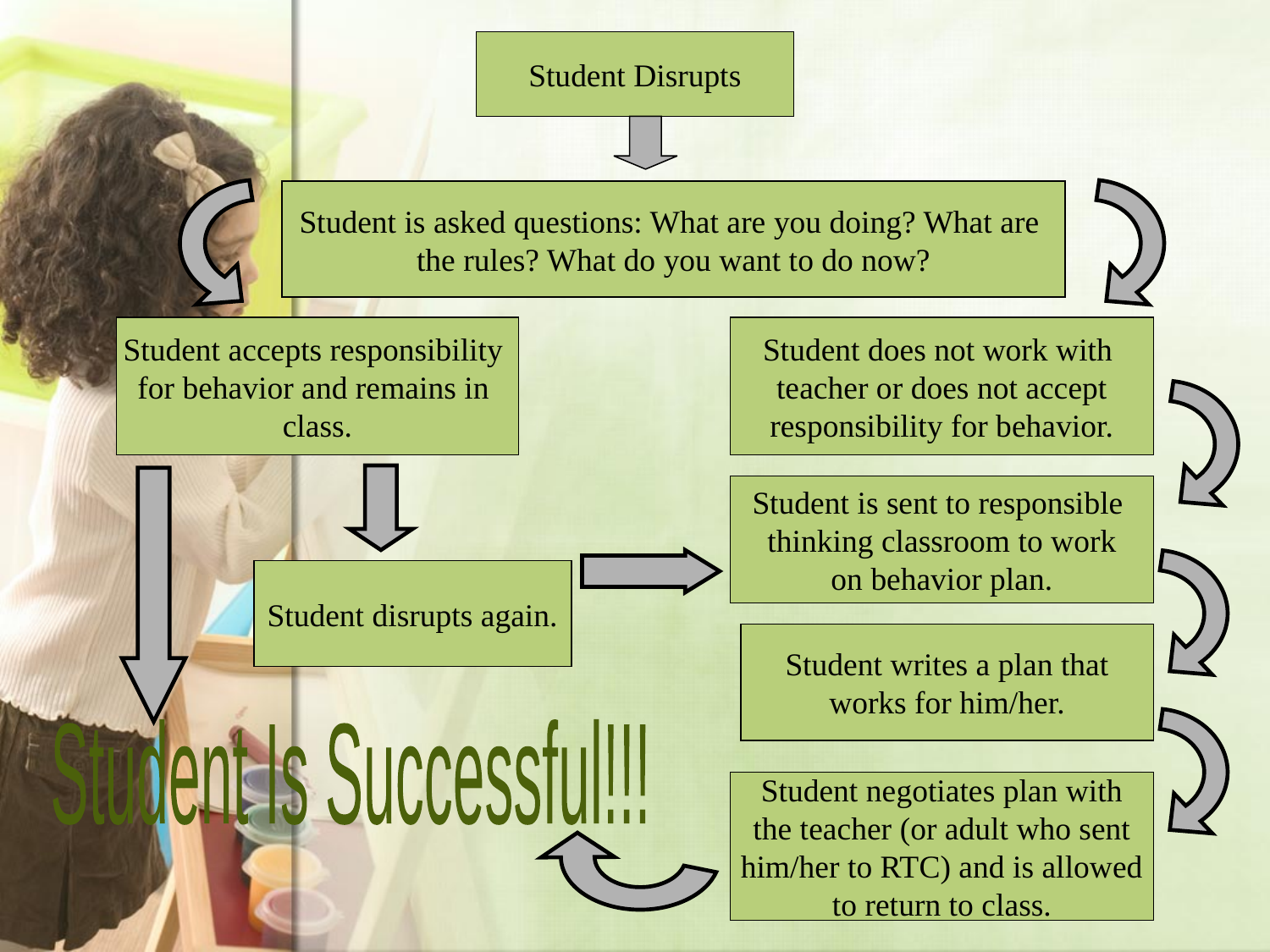

Student Disrupts

Student is asked questions: What are you doing? What are
the rules? What do you want to do now?
Student accepts responsibility
for behavior and remains in
class.

Student does not work with
teacher or does not accept
responsibility for behavior.

Student is sent to responsible
thinking classroom to work
on behavior plan.

Student disrupts again.
Student writes a plan that
works for him/her.

Student Is Successful!!!
Student negotiates plan with
the teacher (or adult who sent
him/her to RTC) and is allowed
to return to class.